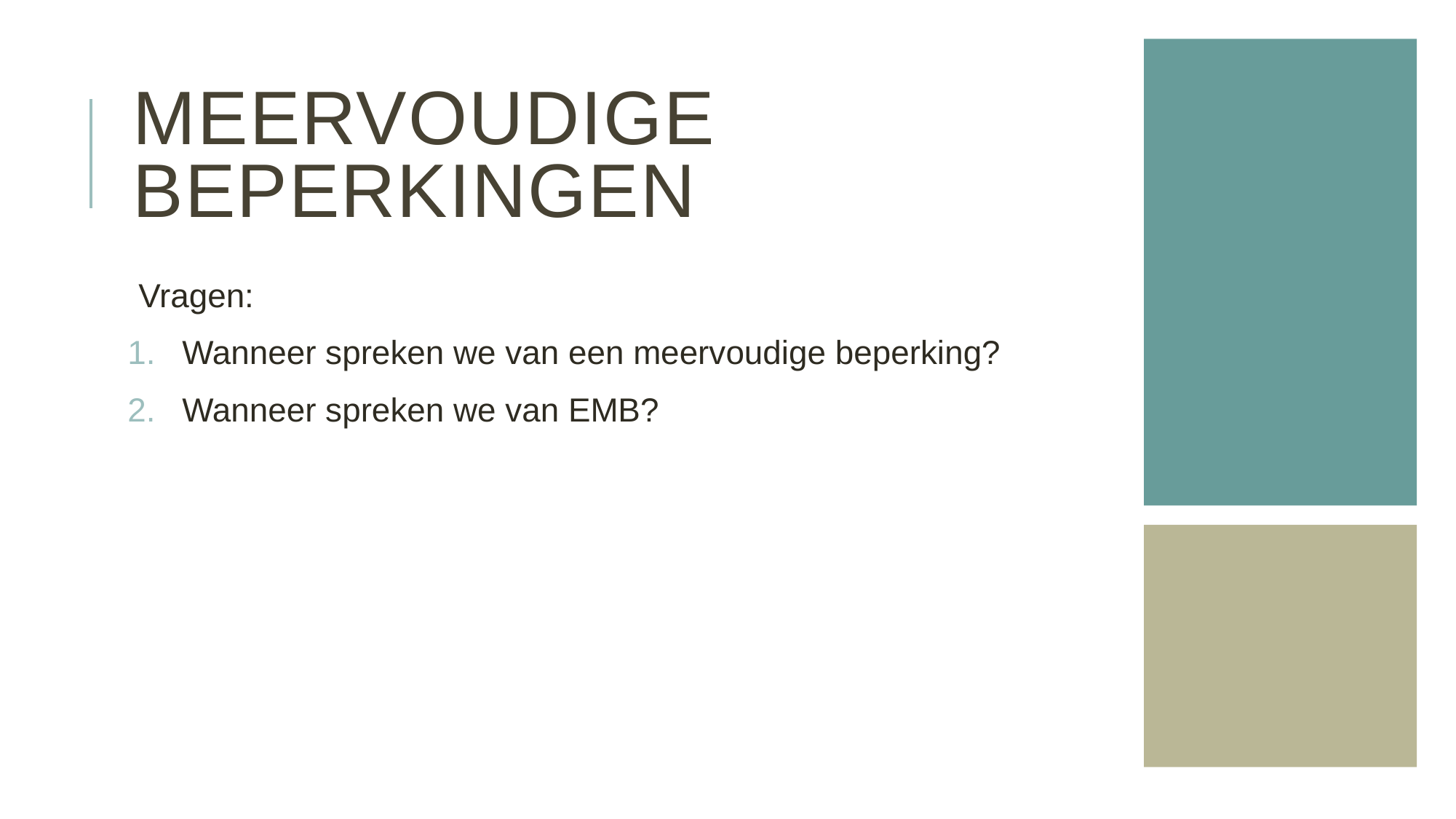

# Meervoudige beperkingen
Vragen:
Wanneer spreken we van een meervoudige beperking?
Wanneer spreken we van EMB?